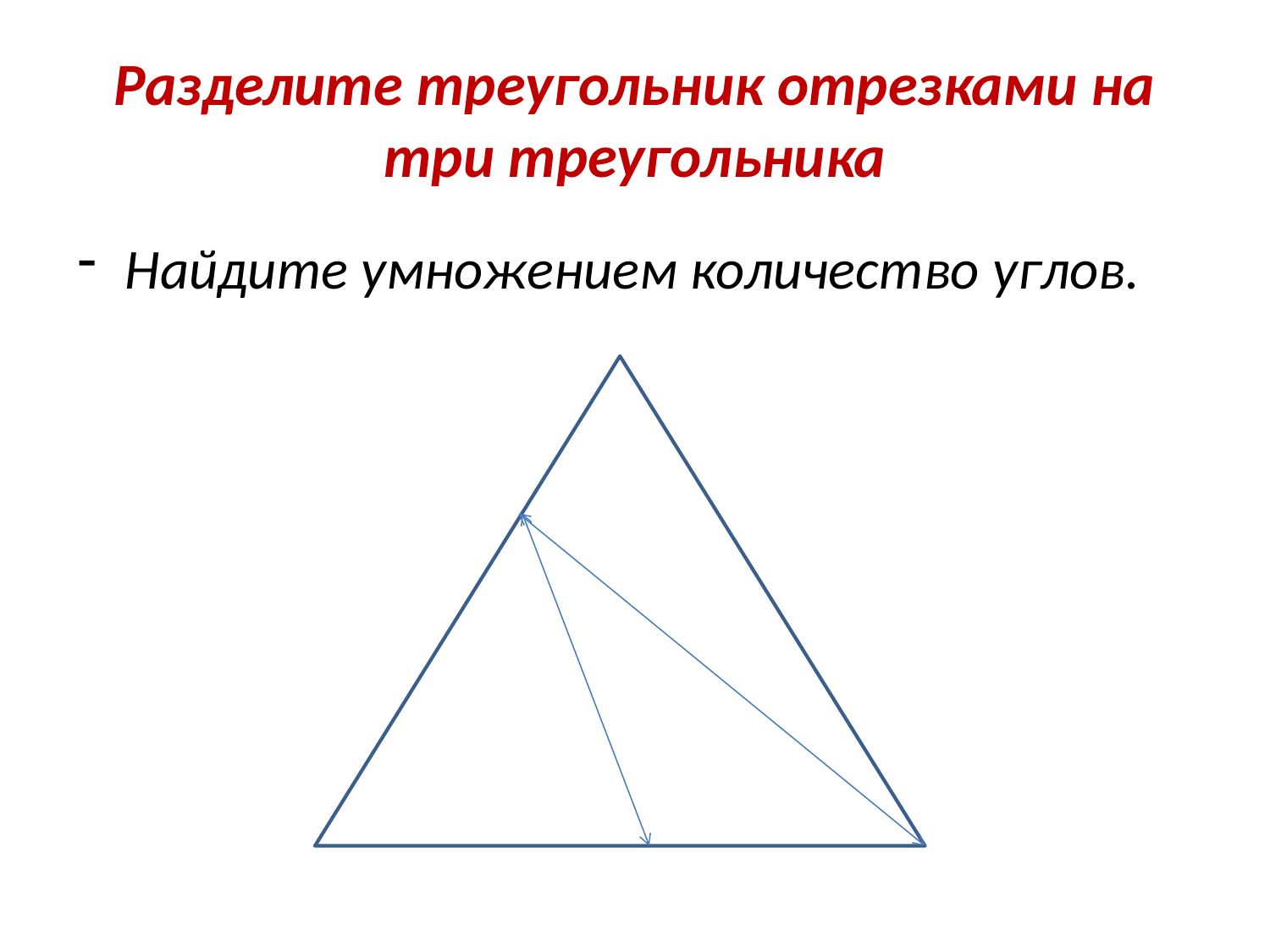

# Разделите треугольник отрезками на три треугольника
Найдите умножением количество углов.